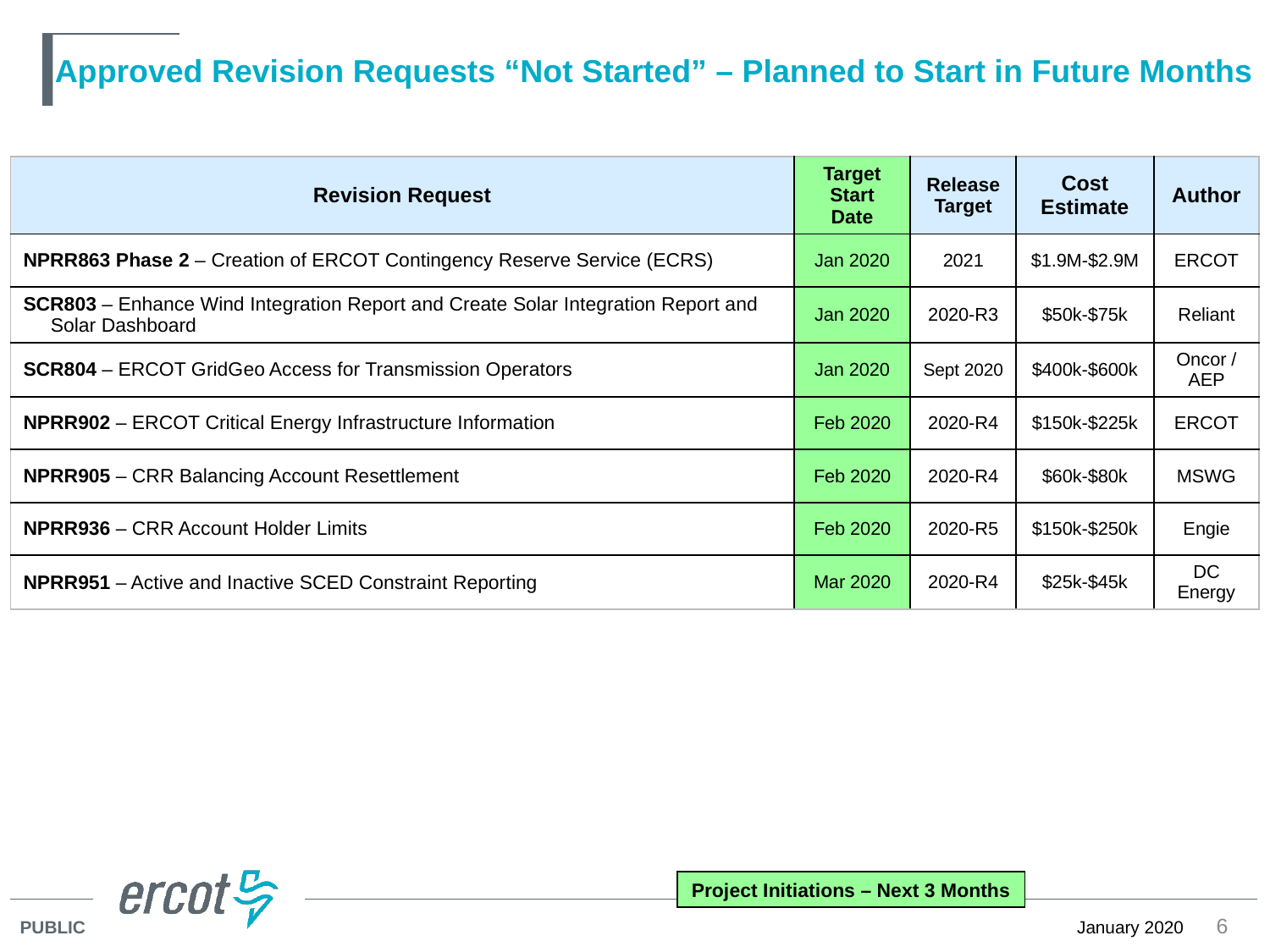

# Approved Revision Requests “Not Started” – Planned to Start in Future Months
| Revision Request | Target Start Date | Release Target | Cost Estimate | Author |
| --- | --- | --- | --- | --- |
| NPRR863 Phase 2 – Creation of ERCOT Contingency Reserve Service (ECRS) | Jan 2020 | 2021 | $1.9M-$2.9M | ERCOT |
| SCR803 – Enhance Wind Integration Report and Create Solar Integration Report and Solar Dashboard | Jan 2020 | 2020-R3 | $50k-$75k | Reliant |
| SCR804 – ERCOT GridGeo Access for Transmission Operators | Jan 2020 | Sept 2020 | $400k-$600k | Oncor / AEP |
| NPRR902 – ERCOT Critical Energy Infrastructure Information | Feb 2020 | 2020-R4 | $150k-$225k | ERCOT |
| NPRR905 – CRR Balancing Account Resettlement | Feb 2020 | 2020-R4 | $60k-$80k | MSWG |
| NPRR936 – CRR Account Holder Limits | Feb 2020 | 2020-R5 | $150k-$250k | Engie |
| NPRR951 – Active and Inactive SCED Constraint Reporting | Mar 2020 | 2020-R4 | $25k-$45k | DC Energy |
Project Initiations – Next 3 Months
6